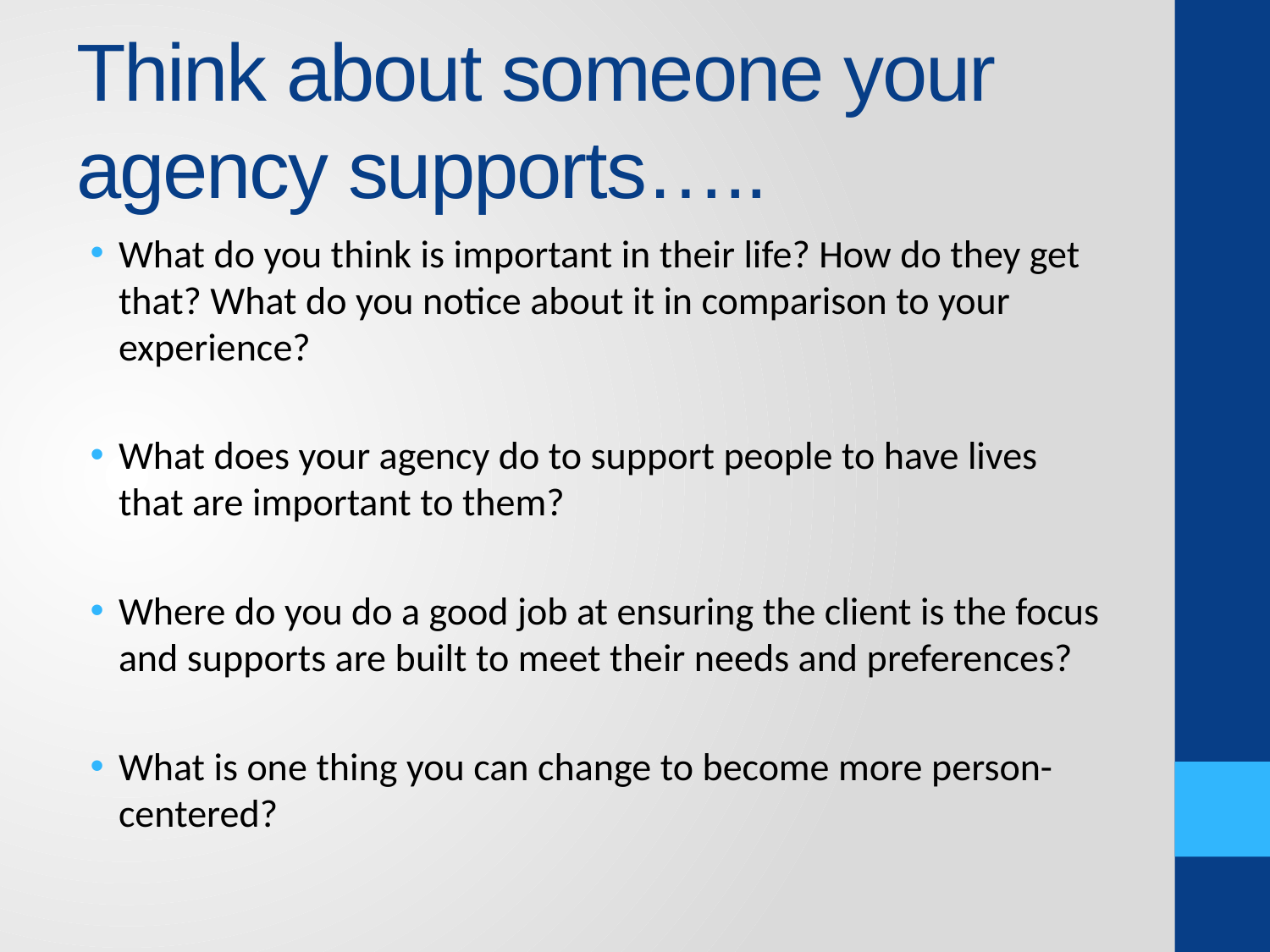

# Think about someone your agency supports…..
What do you think is important in their life? How do they get that? What do you notice about it in comparison to your experience?

What does your agency do to support people to have lives that are important to them?

Where do you do a good job at ensuring the client is the focus and supports are built to meet their needs and preferences?

What is one thing you can change to become more person-centered?